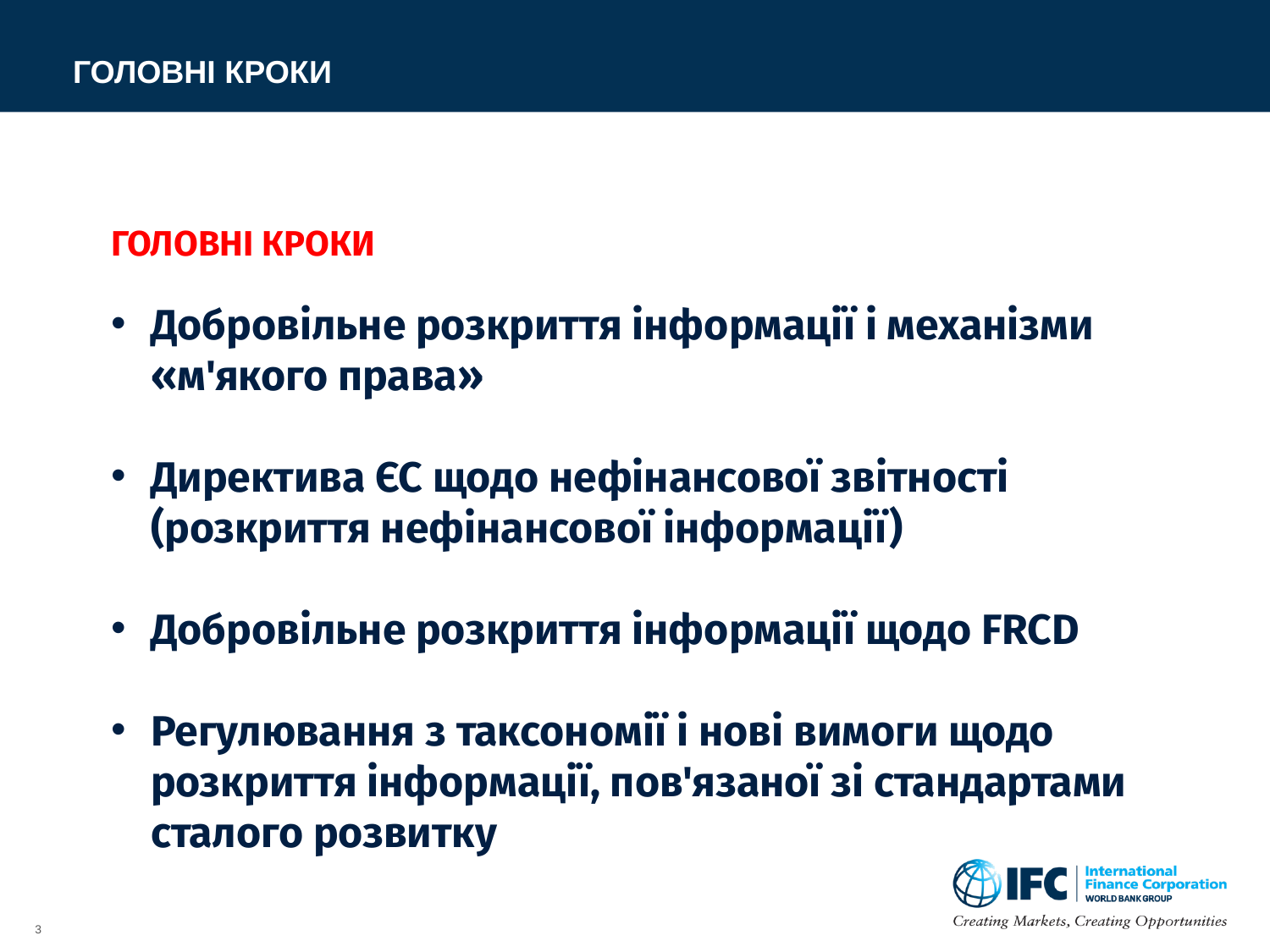

# Головні кроки

ГОЛОВНІ КРОКИ

Добровільне розкриття інформації і механізми «м'якого права»

Директива ЄС щодо нефінансової звітності (розкриття нефінансової інформації)

Добровільне розкриття інформації щодо FRCD

Регулювання з таксономії і нові вимоги щодо розкриття інформації, пов'язаної зі стандартами сталого розвитку

3